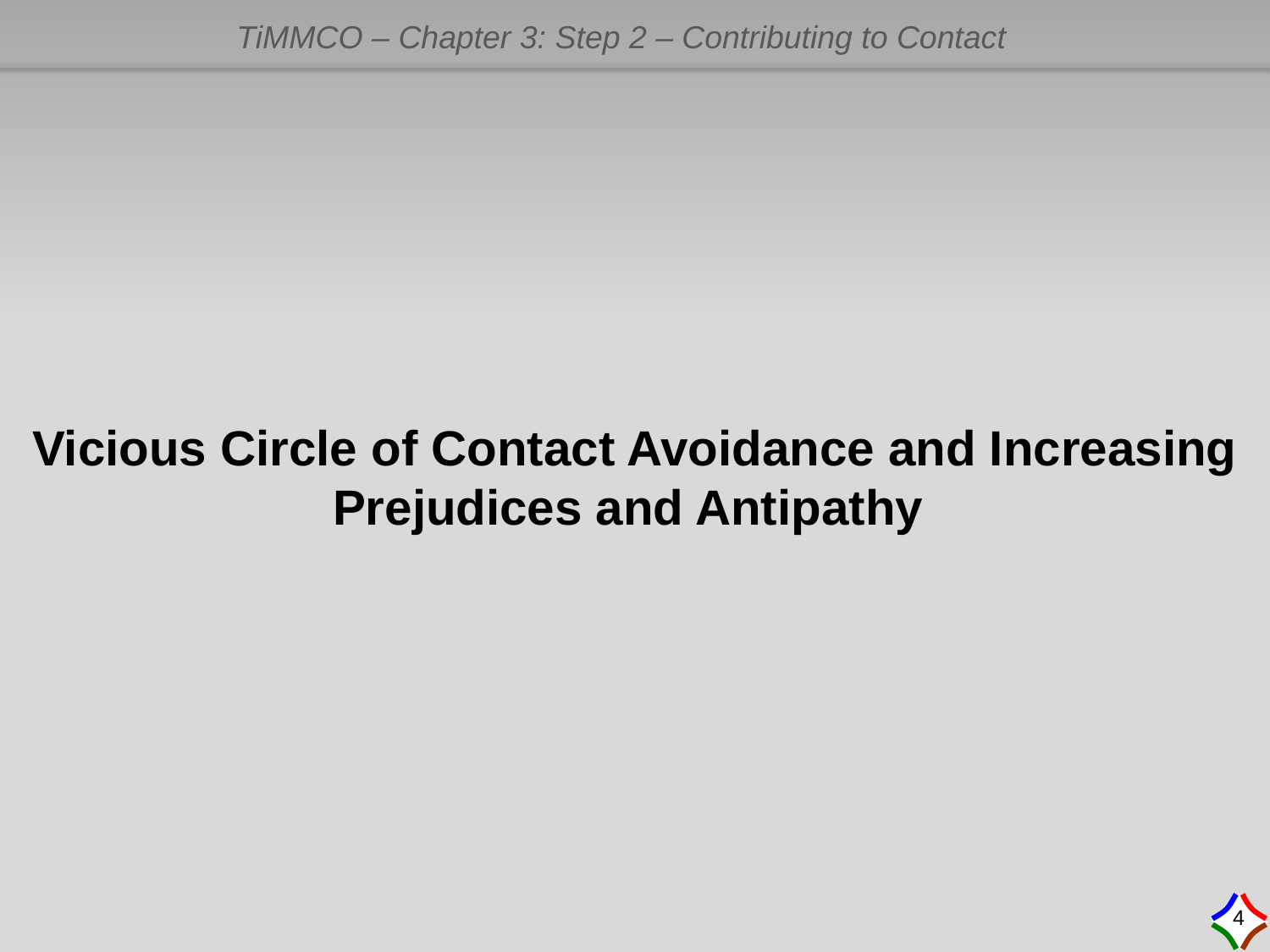

# Vicious Circle of Contact Avoidance and Increasing Prejudices and Antipathy
4